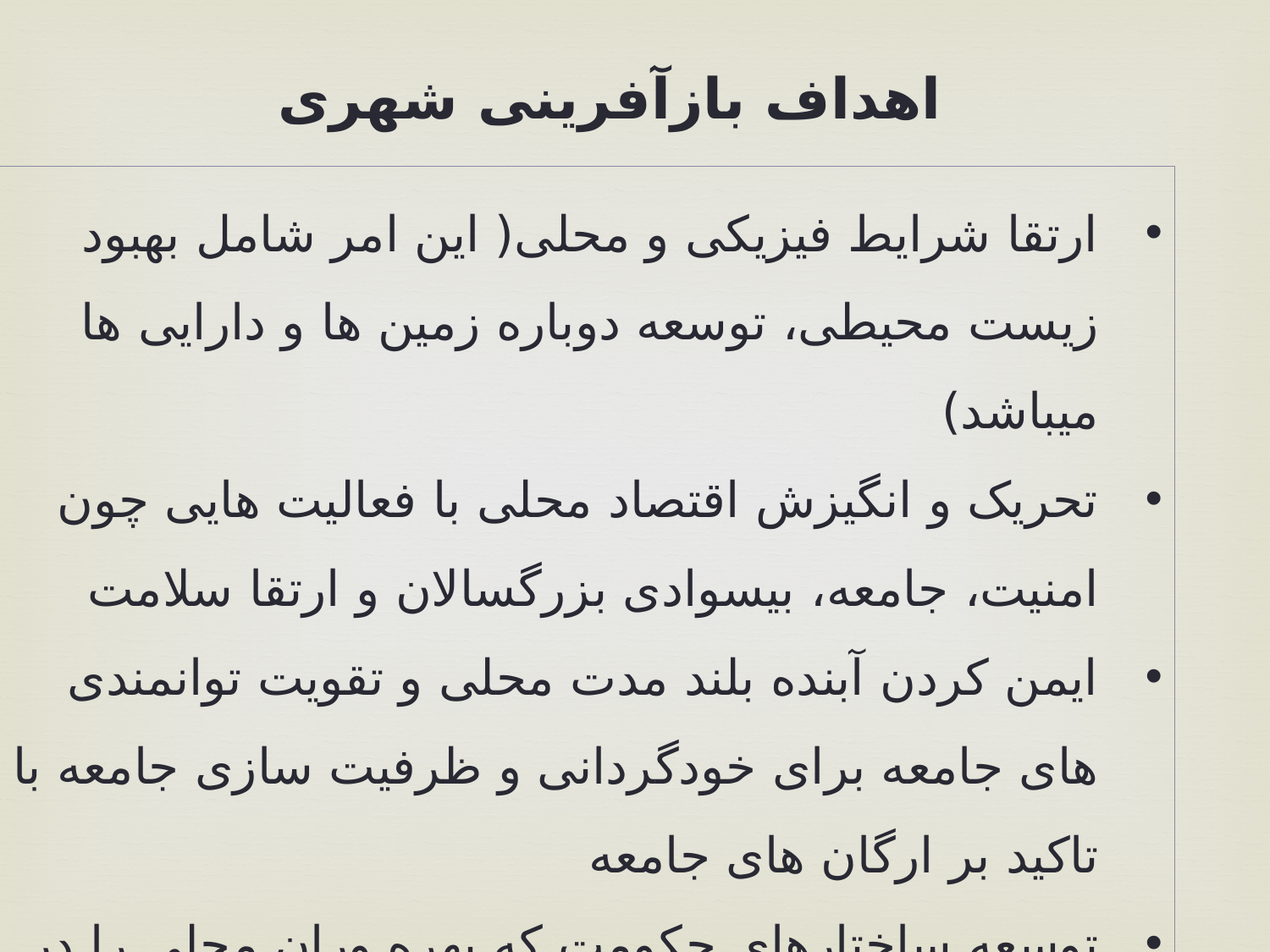

اهداف بازآفرینی شهری
ارتقا شرایط فیزیکی و محلی( این امر شامل بهبود زیست محیطی، توسعه دوباره زمین ها و دارایی ها میباشد)
تحریک و انگیزش اقتصاد محلی با فعالیت هایی چون امنیت، جامعه، بیسوادی بزرگسالان و ارتقا سلامت
ایمن کردن آبنده بلند مدت محلی و تقویت توانمندی های جامعه برای خودگردانی و ظرفیت سازی جامعه با تاکید بر ارگان های جامعه
توسعه ساختارهای حکومت که بهره وران محلی را در تصمیمی سازی از جمله درباره تخصیص منابع درگیر میکند.